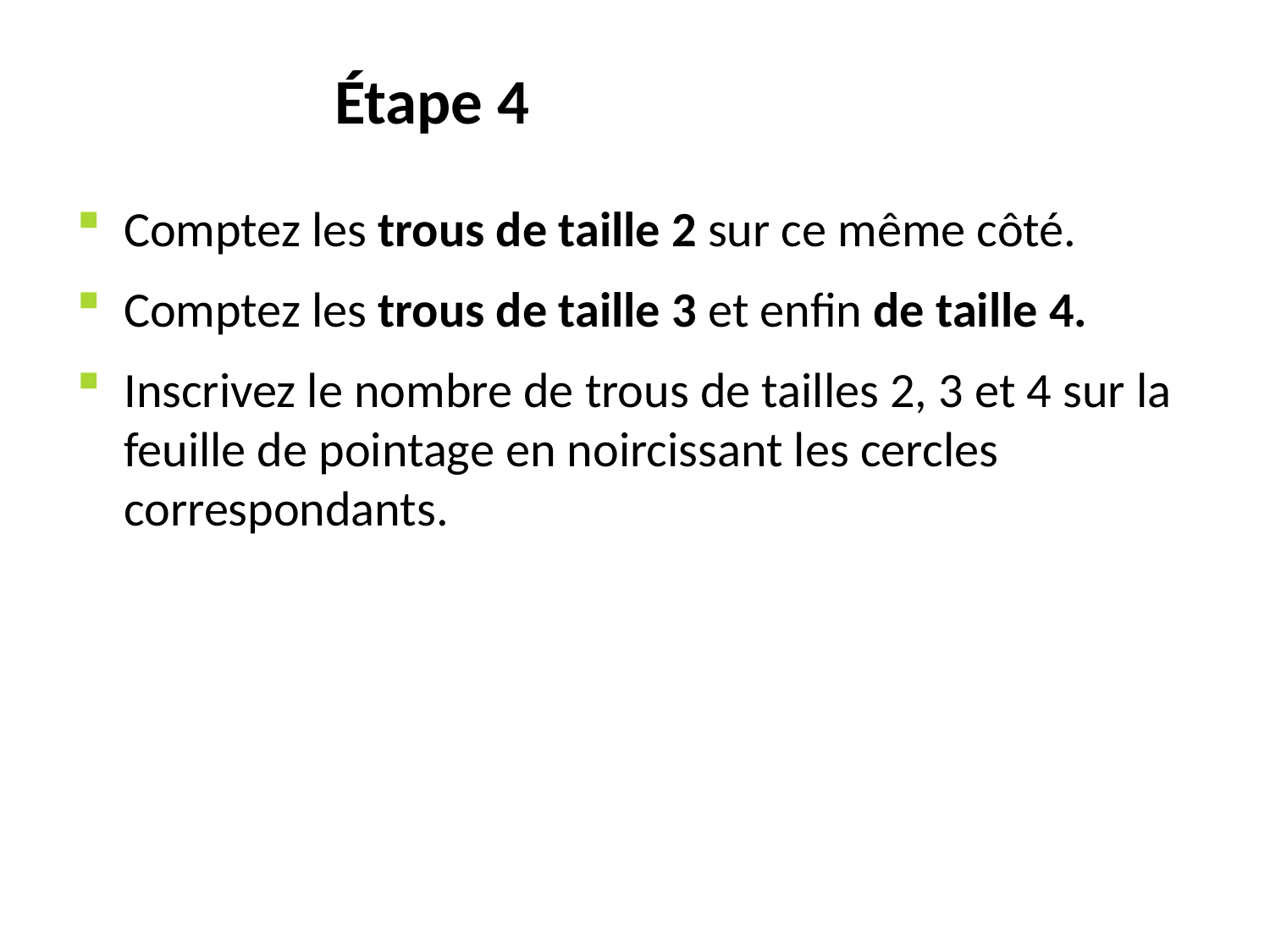

# Étape 4
Comptez les trous de taille 2 sur ce même côté.
Comptez les trous de taille 3 et enfin de taille 4.
Inscrivez le nombre de trous de tailles 2, 3 et 4 sur la feuille de pointage en noircissant les cercles correspondants.